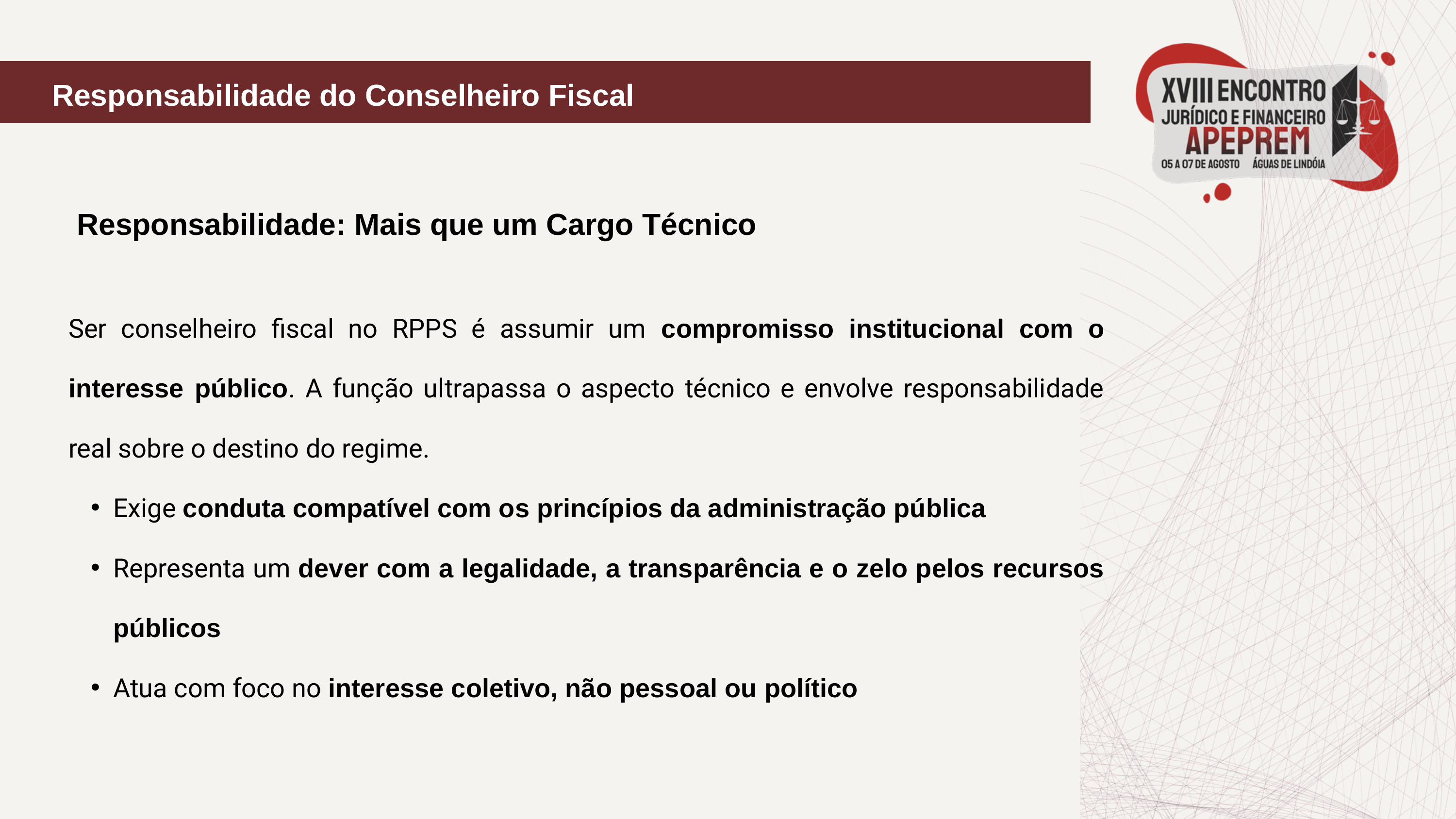

Responsabilidade do Conselheiro Fiscal
 Responsabilidade: Mais que um Cargo Técnico
Ser conselheiro fiscal no RPPS é assumir um compromisso institucional com o interesse público. A função ultrapassa o aspecto técnico e envolve responsabilidade real sobre o destino do regime.
Exige conduta compatível com os princípios da administração pública
Representa um dever com a legalidade, a transparência e o zelo pelos recursos públicos
Atua com foco no interesse coletivo, não pessoal ou político